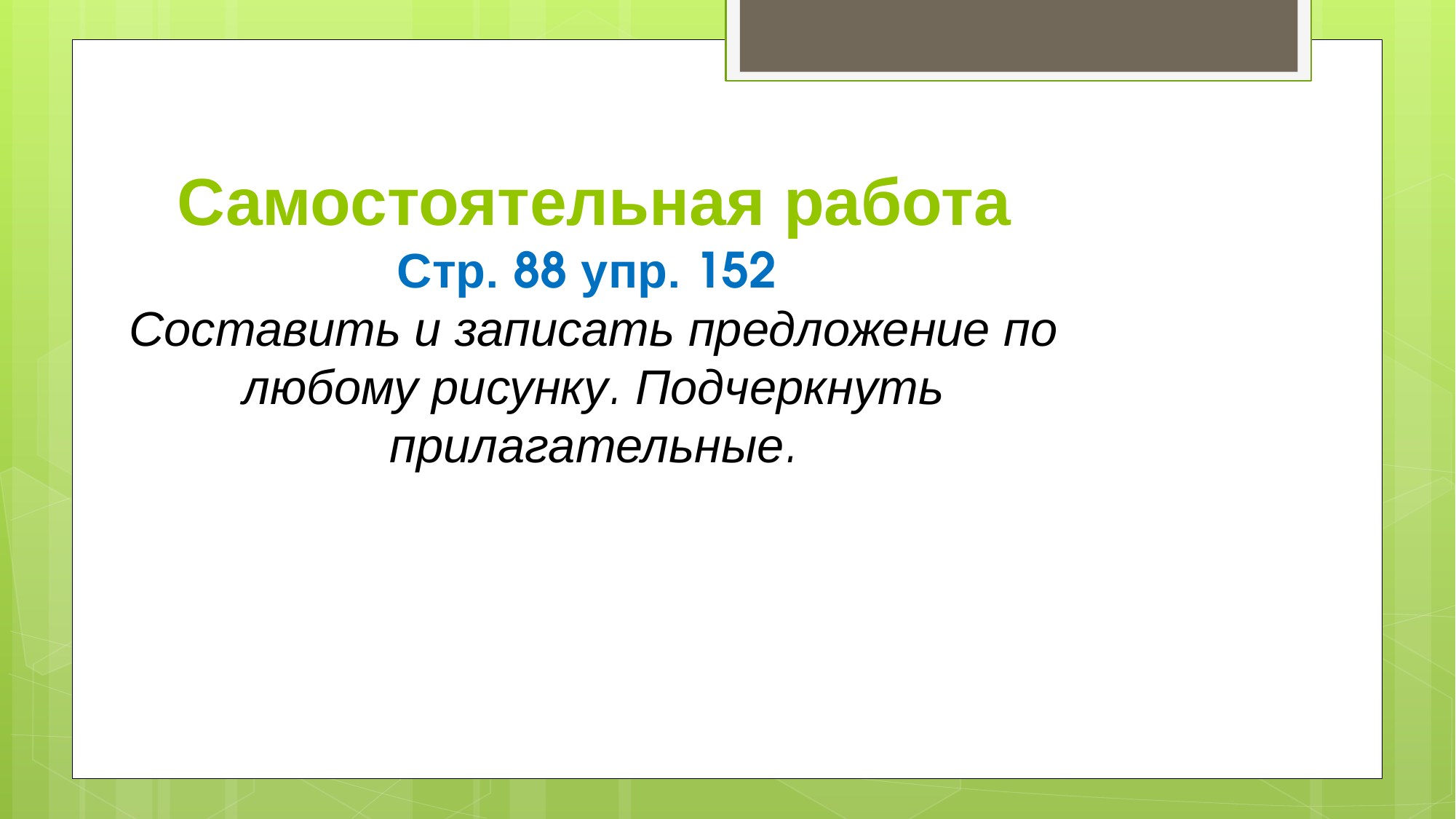

# Самостоятельная работа Стр. 88 упр. 152 Составить и записать предложение по любому рисунку. Подчеркнуть прилагательные.